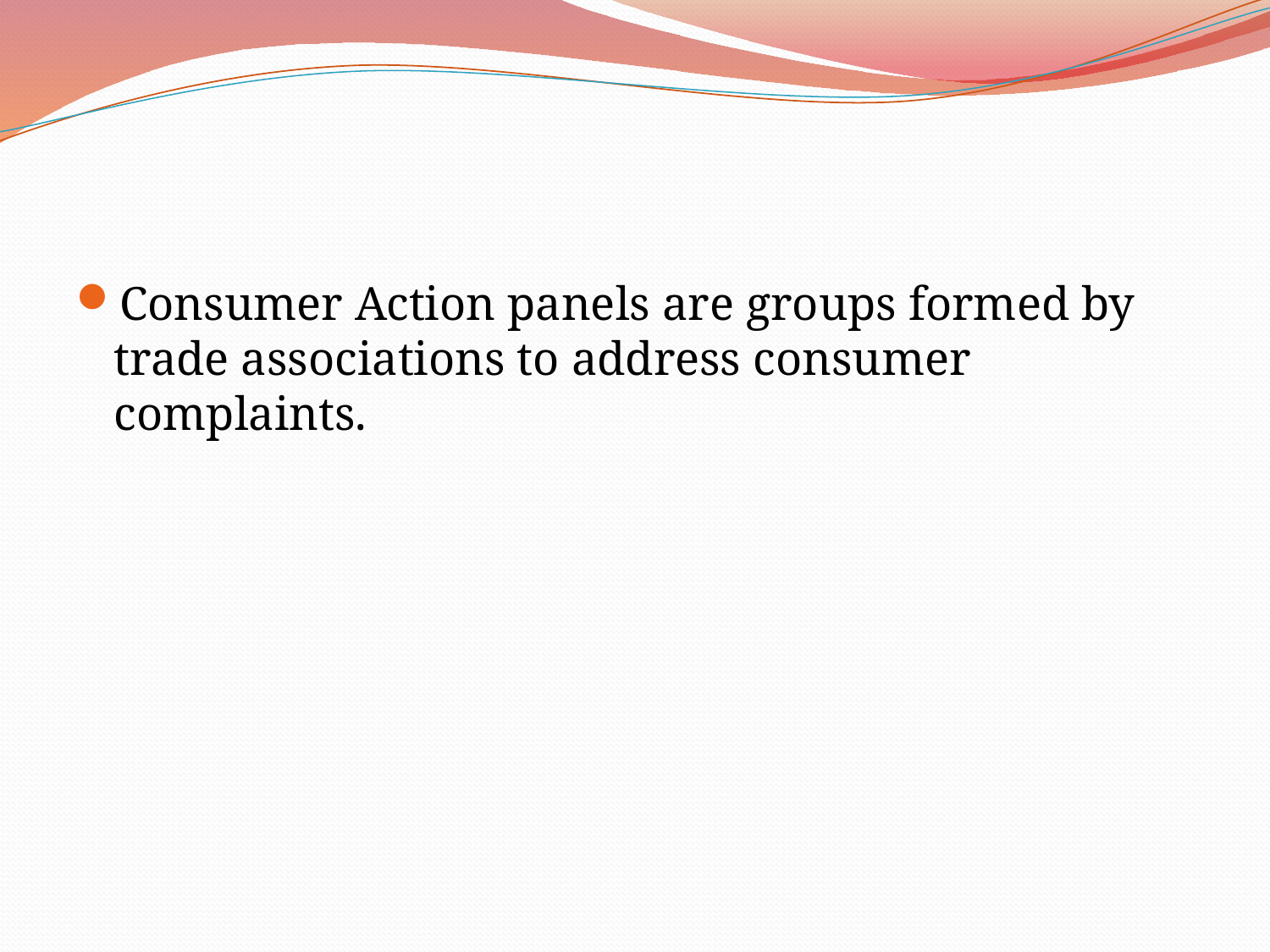

#
Consumer Action panels are groups formed by trade associations to address consumer complaints.